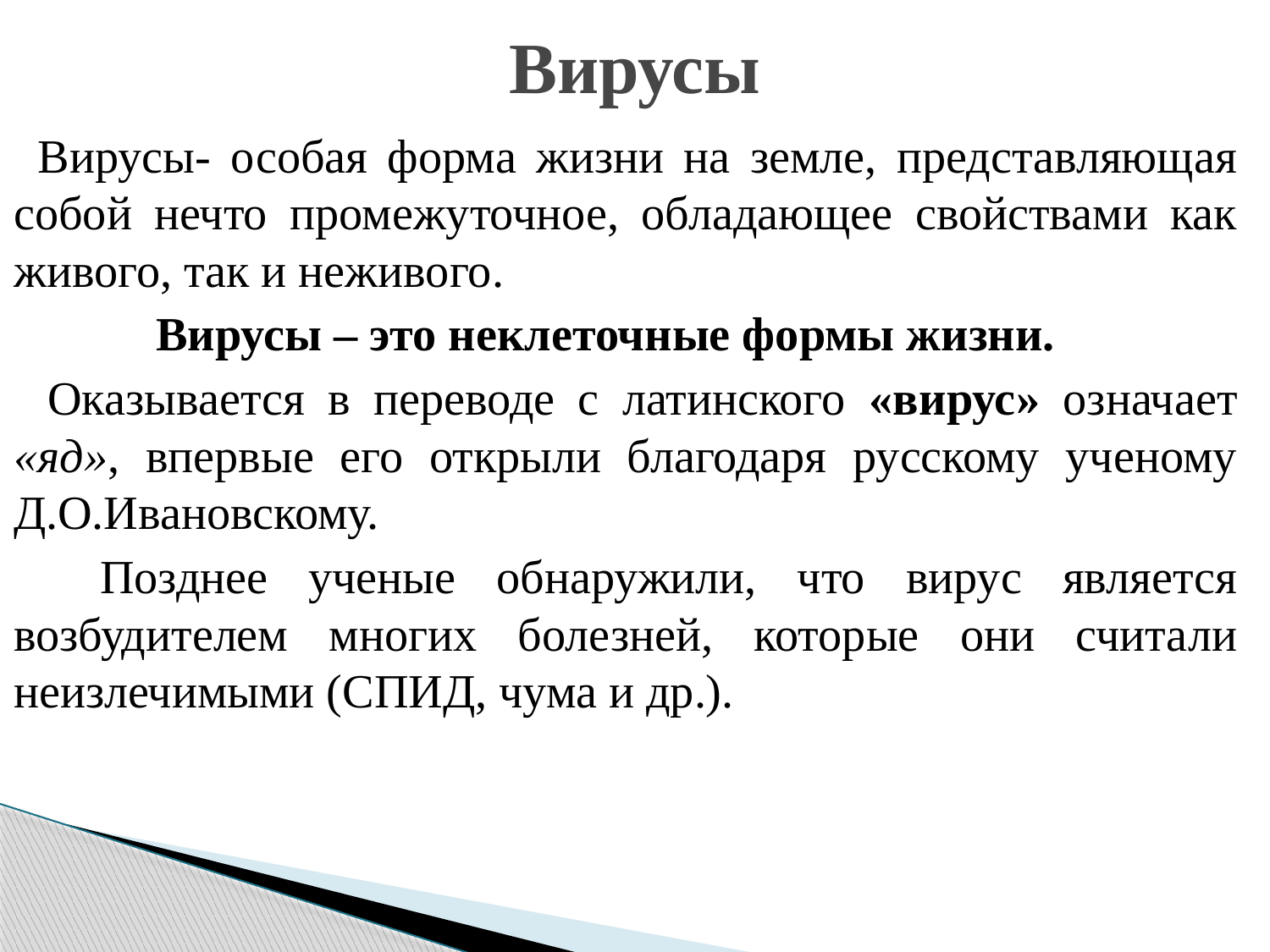

# Вирусы
   Вирусы- особая форма жизни на земле, представляющая собой нечто промежуточное, обладающее свойствами как живого, так и неживого.
               Вирусы – это неклеточные формы жизни.
   Оказывается в переводе с латинского «вирус» означает «яд», впервые его открыли благодаря русскому ученому Д.О.Ивановскому.
   Позднее ученые обнаружили, что вирус является возбудителем многих болезней, которые они считали неизлечимыми (СПИД, чума и др.).